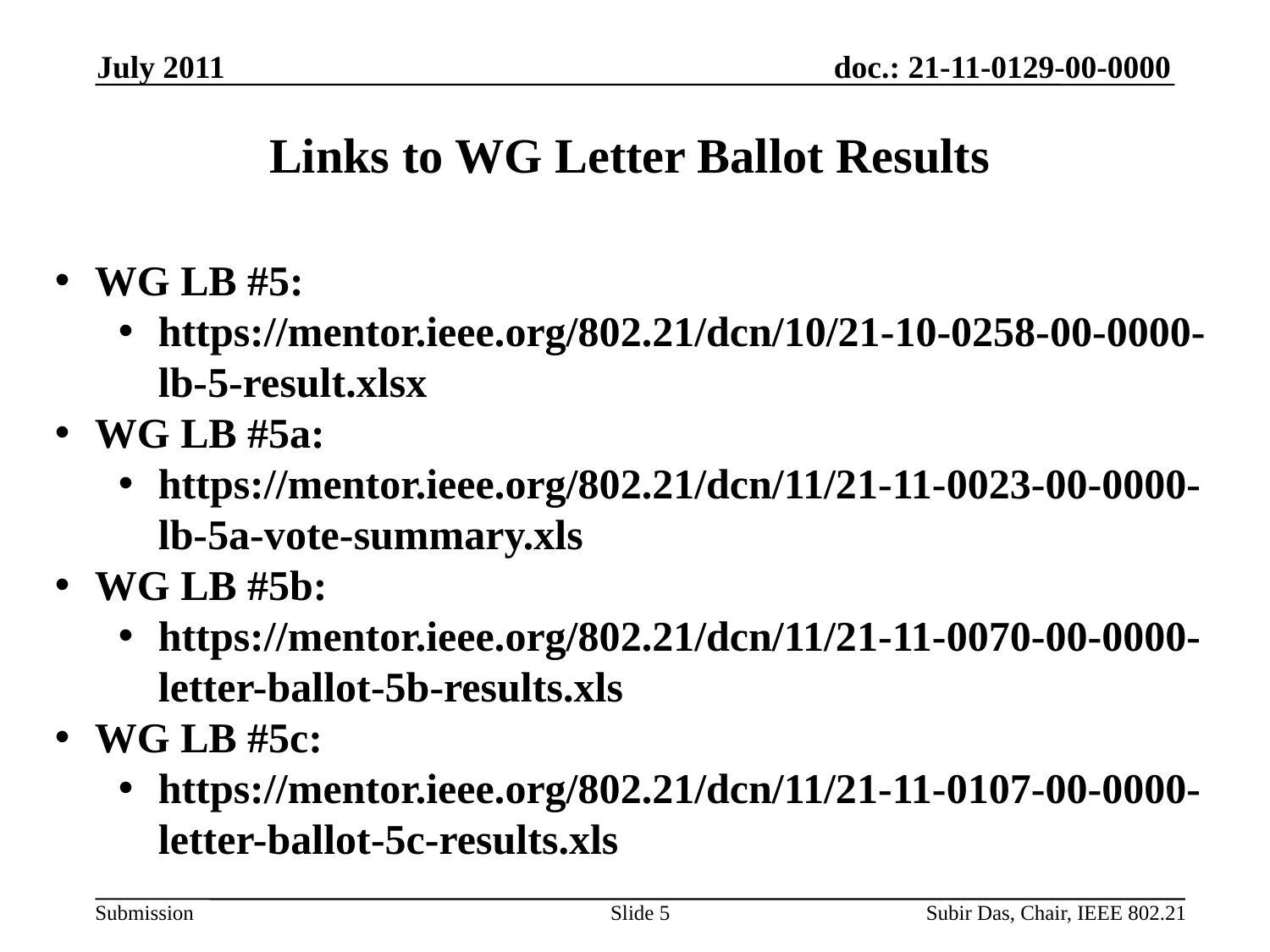

July 2011
# Links to WG Letter Ballot Results

WG LB #5:
https://mentor.ieee.org/802.21/dcn/10/21-10-0258-00-0000-lb-5-result.xlsx
WG LB #5a:
https://mentor.ieee.org/802.21/dcn/11/21-11-0023-00-0000-lb-5a-vote-summary.xls
WG LB #5b:
https://mentor.ieee.org/802.21/dcn/11/21-11-0070-00-0000-letter-ballot-5b-results.xls
WG LB #5c:
https://mentor.ieee.org/802.21/dcn/11/21-11-0107-00-0000-letter-ballot-5c-results.xls
Slide 5
Subir Das, Chair, IEEE 802.21